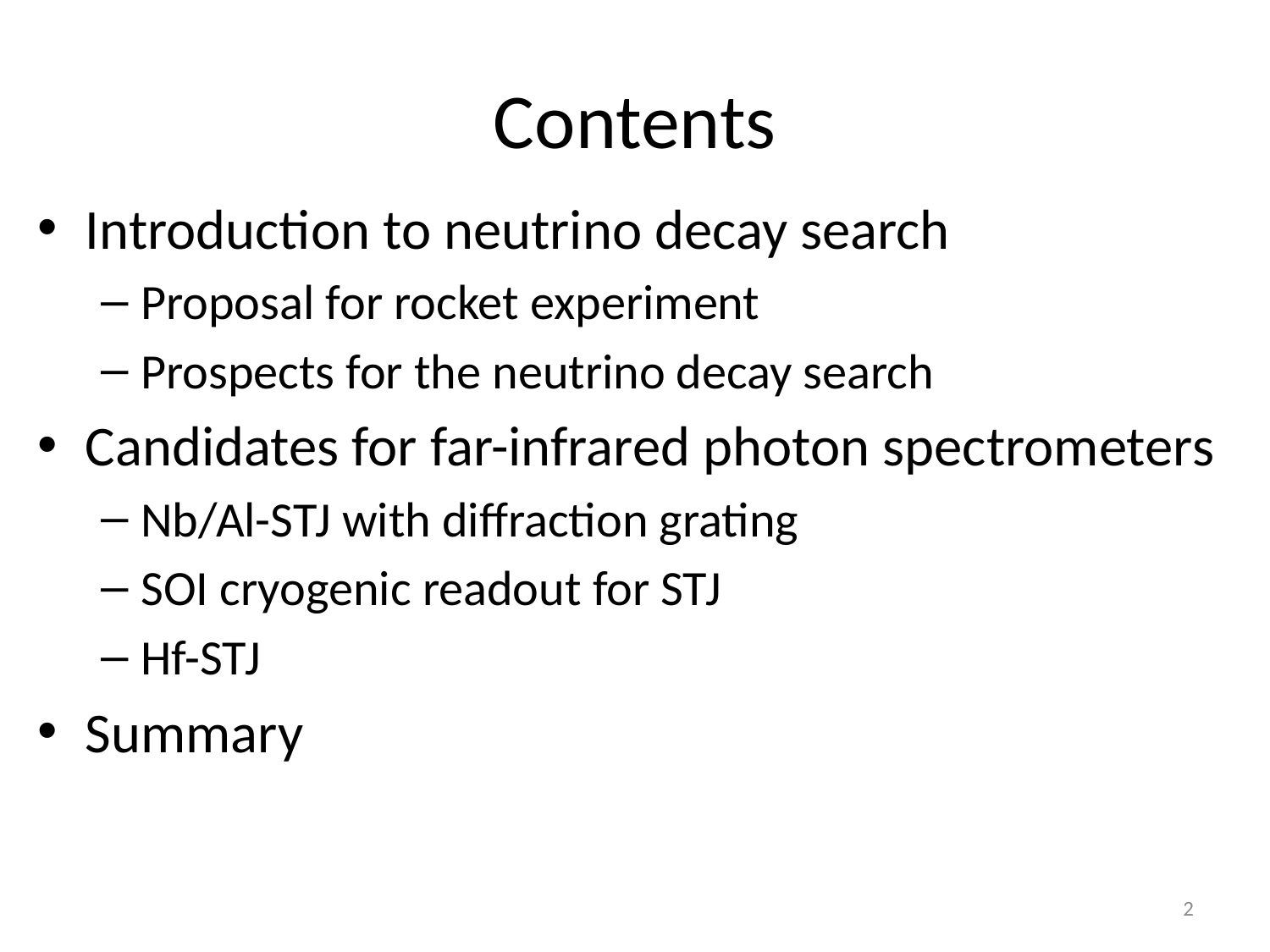

# Contents
Introduction to neutrino decay search
Proposal for rocket experiment
Prospects for the neutrino decay search
Candidates for far-infrared photon spectrometers
Nb/Al-STJ with diffraction grating
SOI cryogenic readout for STJ
Hf-STJ
Summary
2